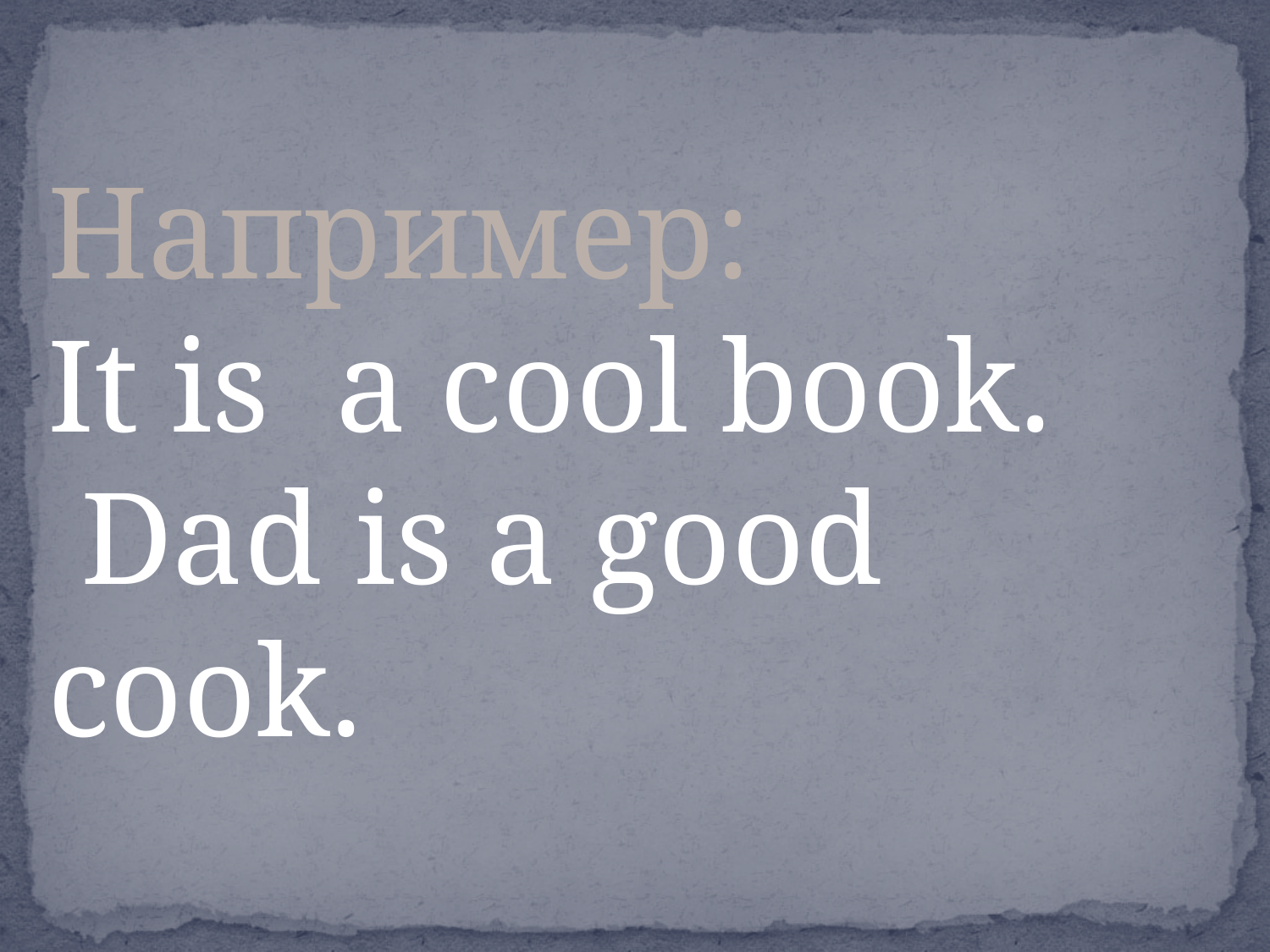

Например:
It is  a cool book.
 Dad is a good cook.